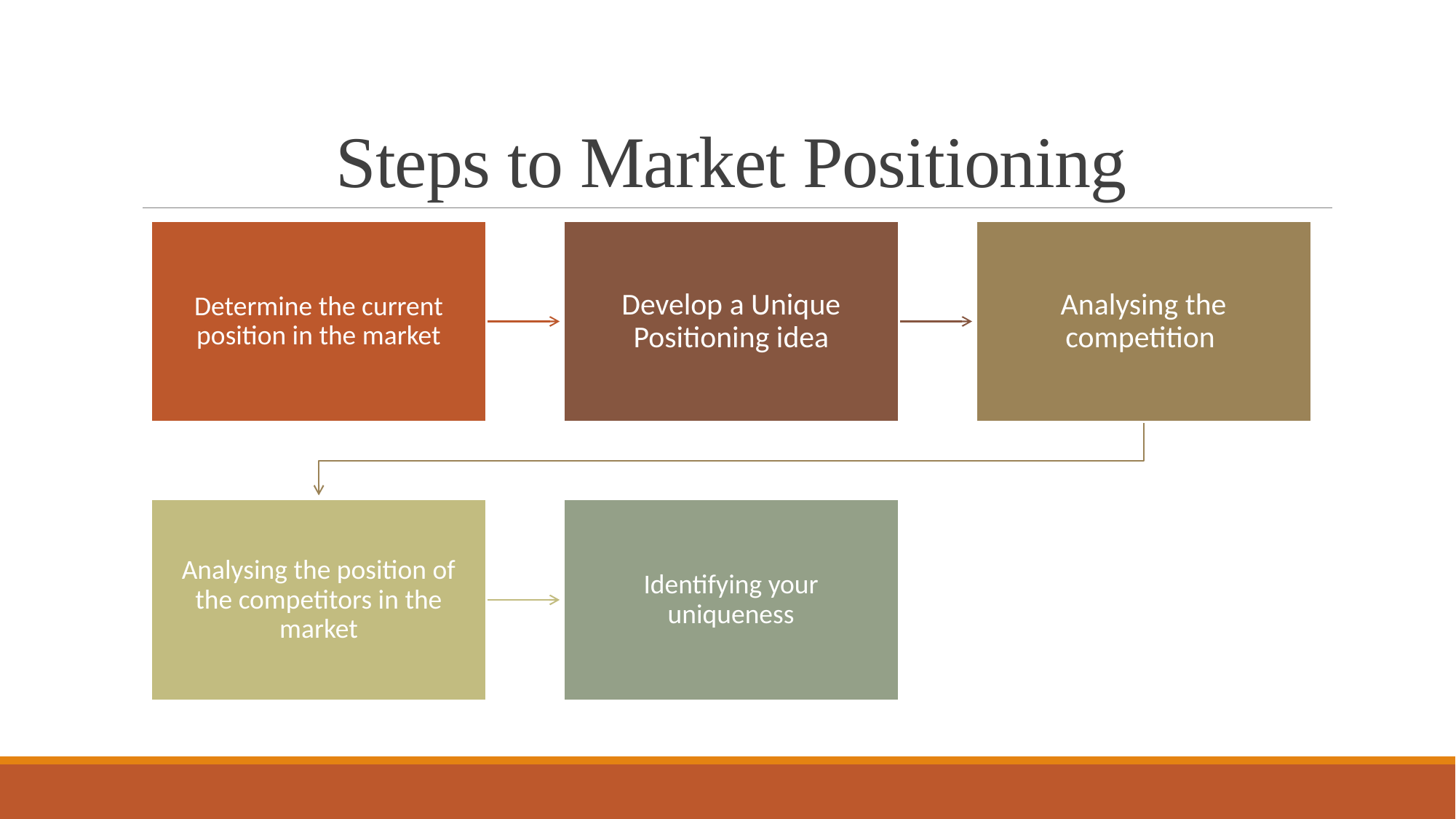

# Steps to Market Positioning

Determine the current position in the market

Develop a Unique Positioning idea

Analysing the competition

Analysing the position of the competitors in the market
Identifying your uniqueness